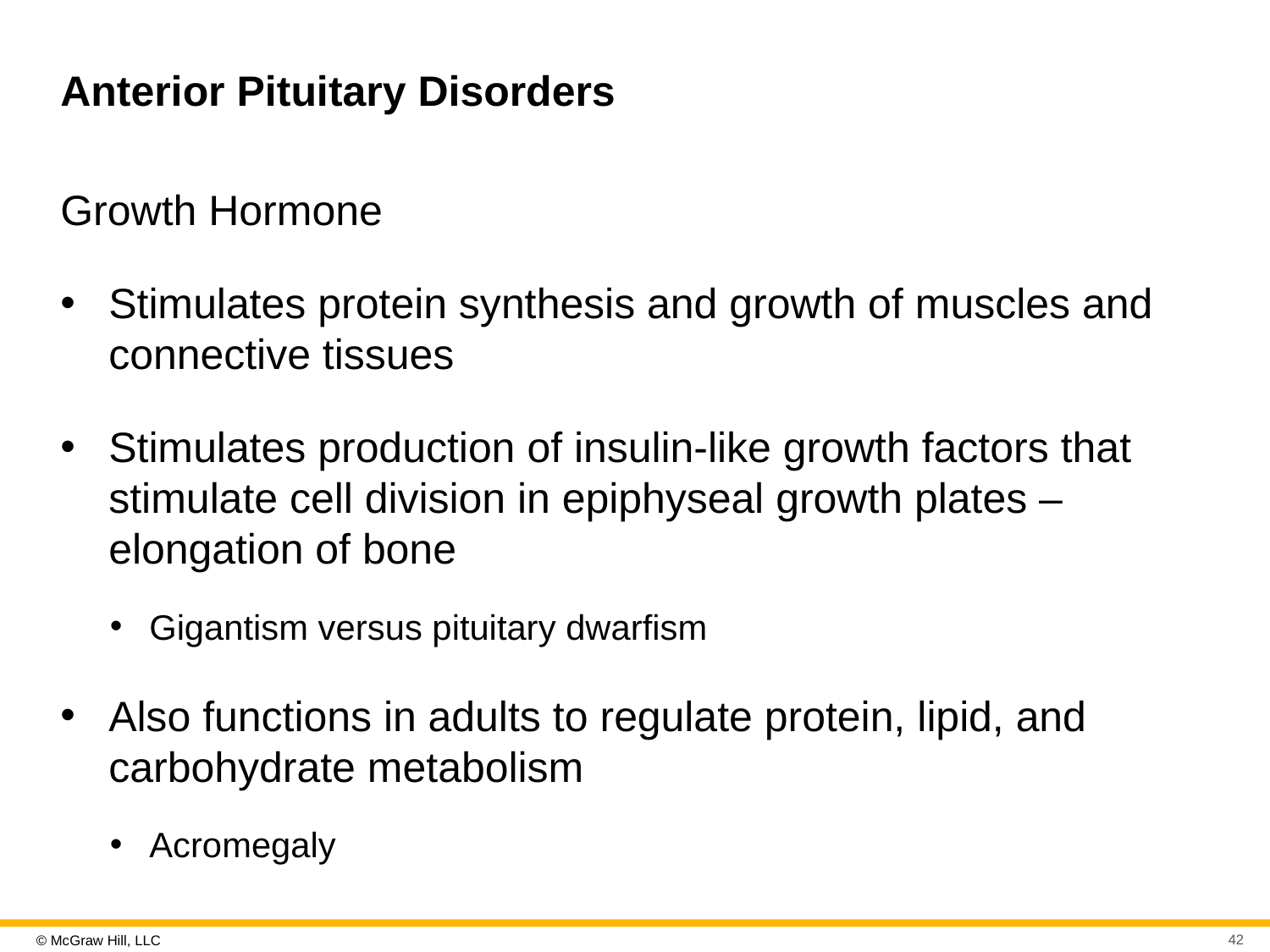

# Anterior Pituitary Disorders
Growth Hormone
Stimulates protein synthesis and growth of muscles and connective tissues
Stimulates production of insulin-like growth factors that stimulate cell division in epiphyseal growth plates – elongation of bone
Gigantism versus pituitary dwarfism
Also functions in adults to regulate protein, lipid, and carbohydrate metabolism
Acromegaly
42